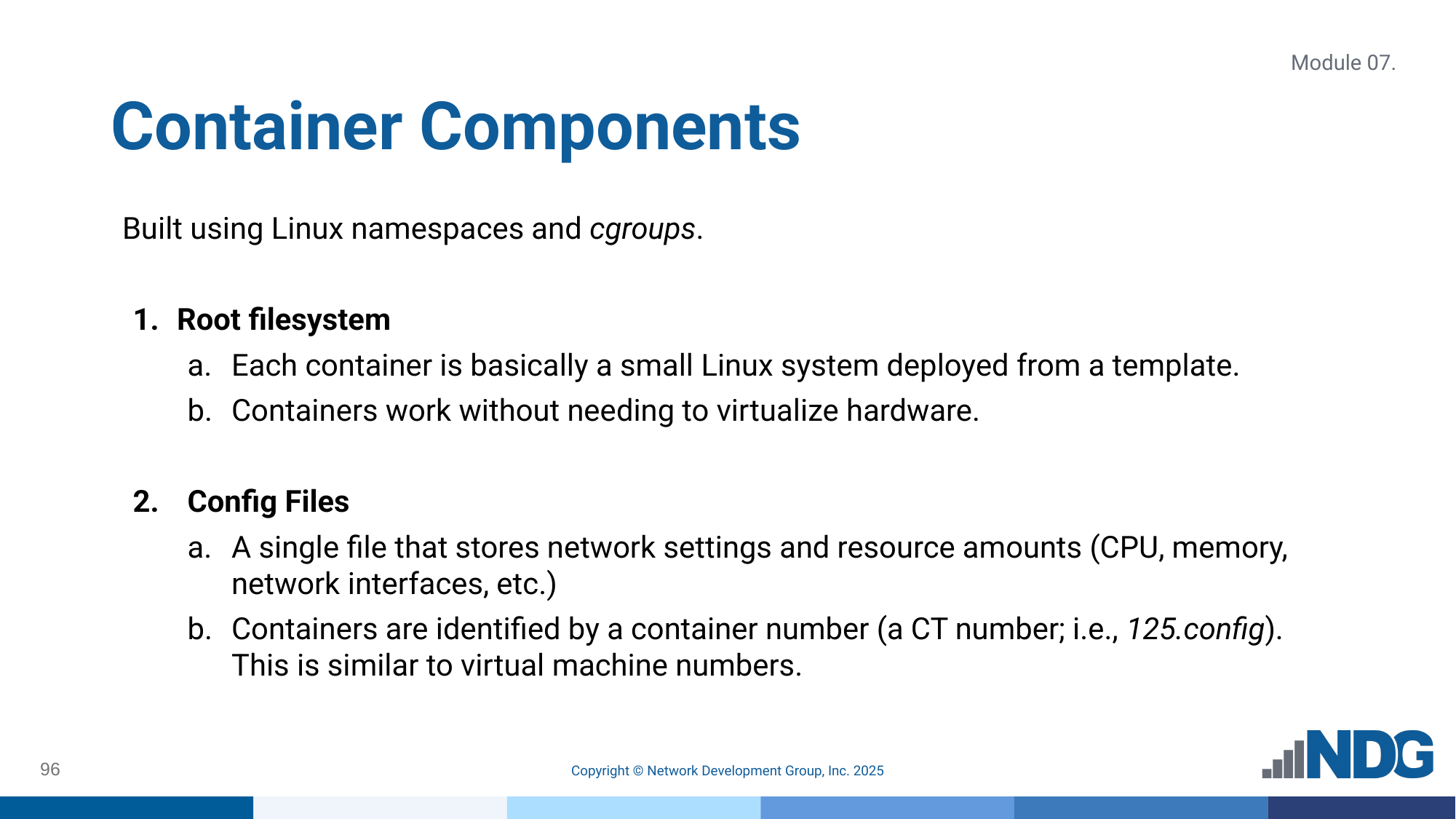

# Container Components
Module 07.
Built using Linux namespaces and cgroups.

Root filesystem
Each container is basically a small Linux system deployed from a template.
Containers work without needing to virtualize hardware.

Config Files
A single file that stores network settings and resource amounts (CPU, memory, network interfaces, etc.)
Containers are identified by a container number (a CT number; i.e., 125.config). This is similar to virtual machine numbers.